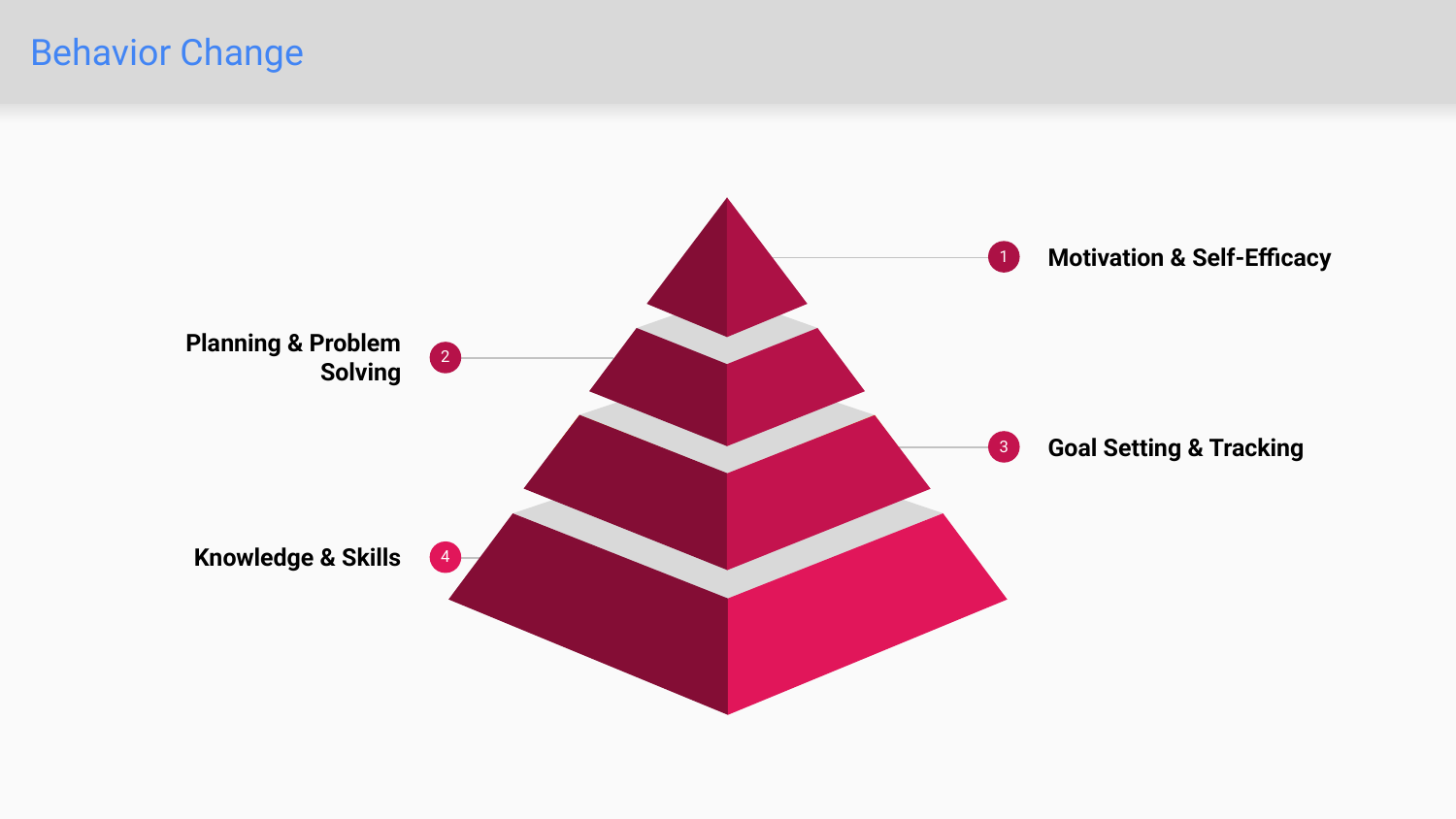

# Behavior Change
Motivation & Self-Efficacy
1

Planning & Problem Solving
2

Goal Setting & Tracking
3

Knowledge & Skills
4